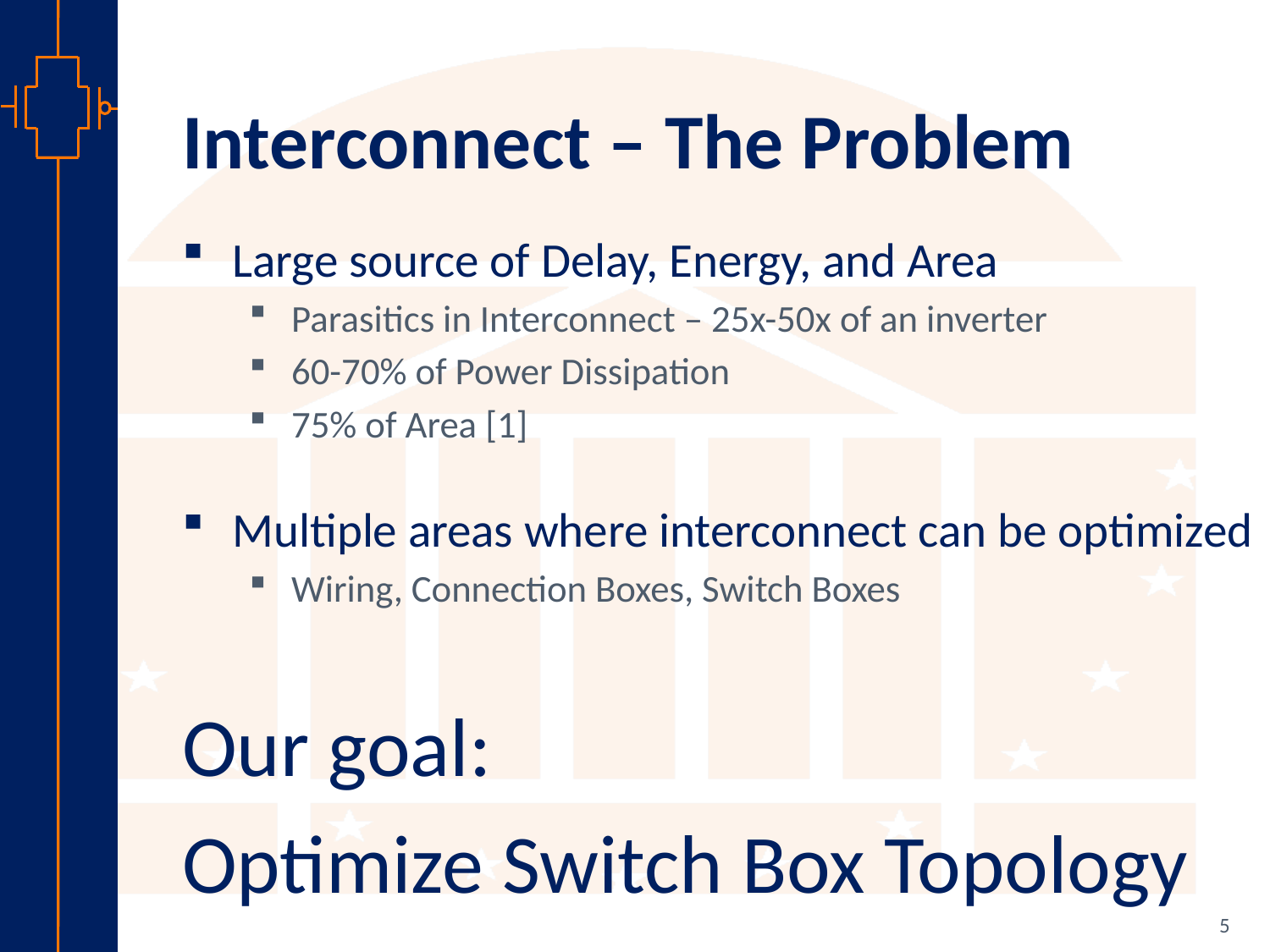

# Interconnect – The Problem
Large source of Delay, Energy, and Area
Parasitics in Interconnect – 25x-50x of an inverter
60-70% of Power Dissipation
75% of Area [1]

Multiple areas where interconnect can be optimized
Wiring, Connection Boxes, Switch Boxes

Our goal:
Optimize Switch Box Topology

5